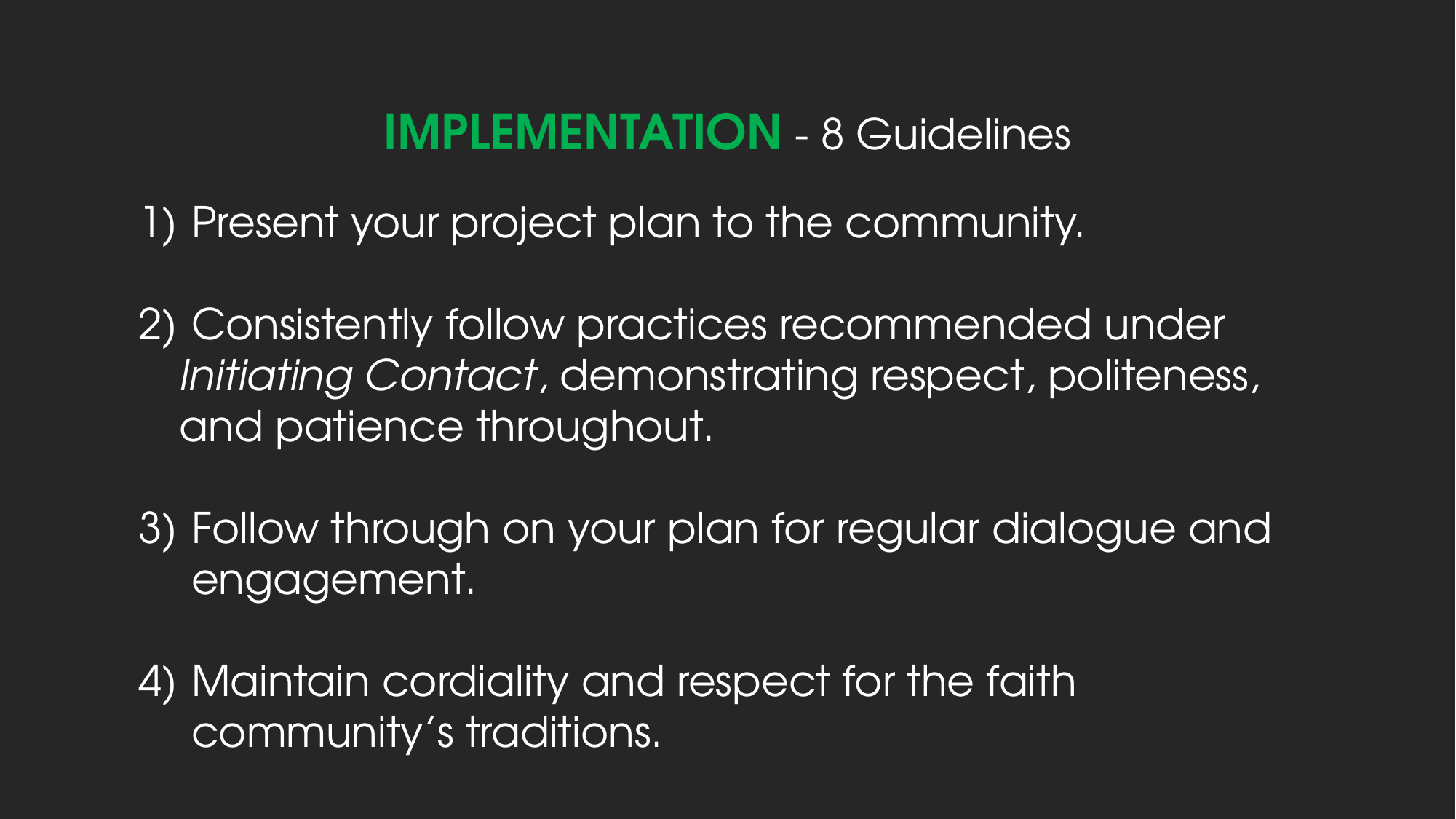

IMPLEMENTATION - 8 Guidelines

 Present your project plan to the community.

 Consistently follow practices recommended under Initiating Contact, demonstrating respect, politeness, and patience throughout.

 Follow through on your plan for regular dialogue and
 engagement.

 Maintain cordiality and respect for the faith
 community’s traditions.